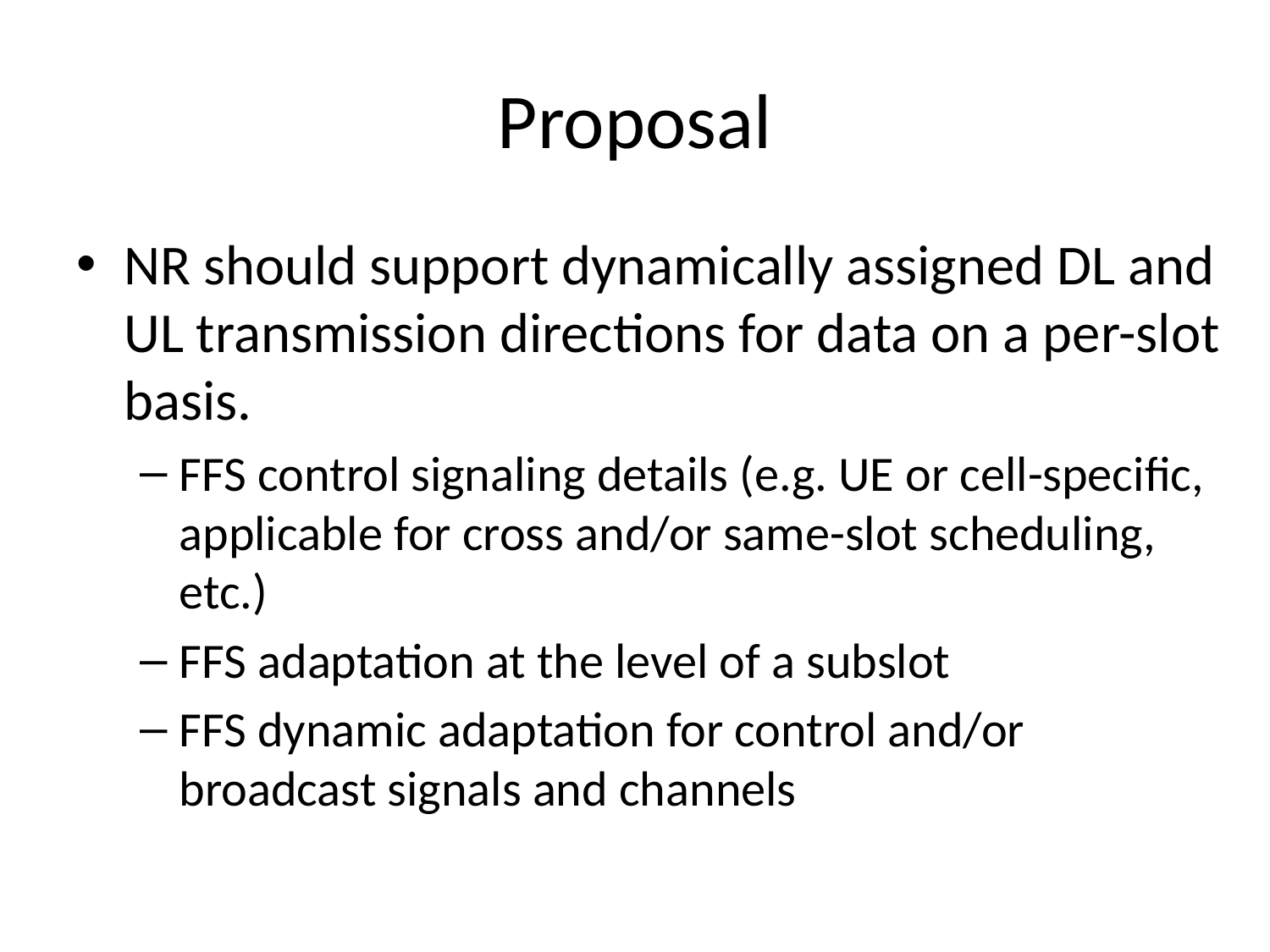

# Proposal
NR should support dynamically assigned DL and UL transmission directions for data on a per-slot basis.
FFS control signaling details (e.g. UE or cell-specific, applicable for cross and/or same-slot scheduling, etc.)
FFS adaptation at the level of a subslot
FFS dynamic adaptation for control and/or broadcast signals and channels